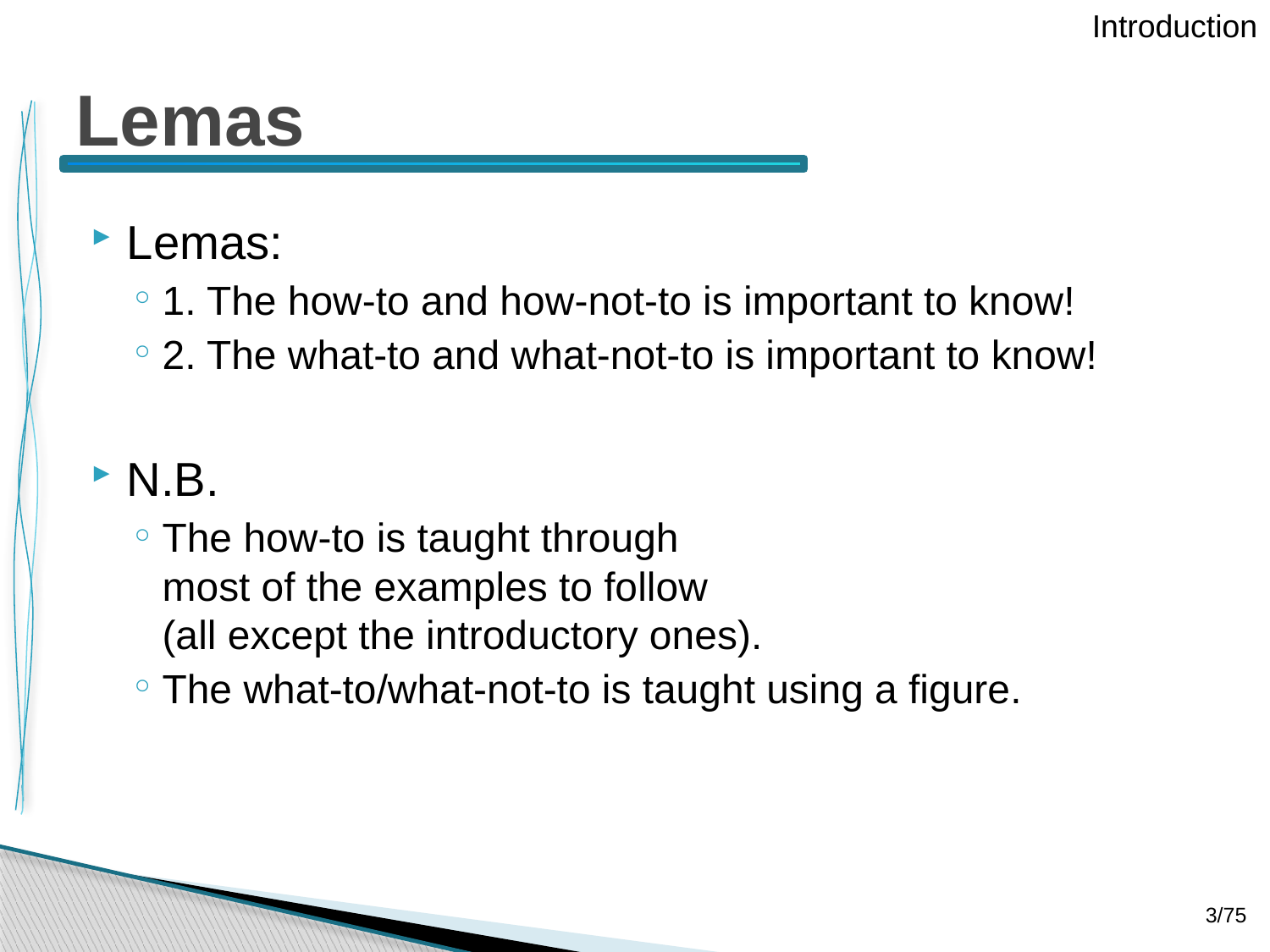

Introduction
# Lemas
Lemas:
1. The how-to and how-not-to is important to know!
2. The what-to and what-not-to is important to know!

N.B.
The how-to is taught through
most of the examples to follow
(all except the introductory ones).
The what-to/what-not-to is taught using a figure.